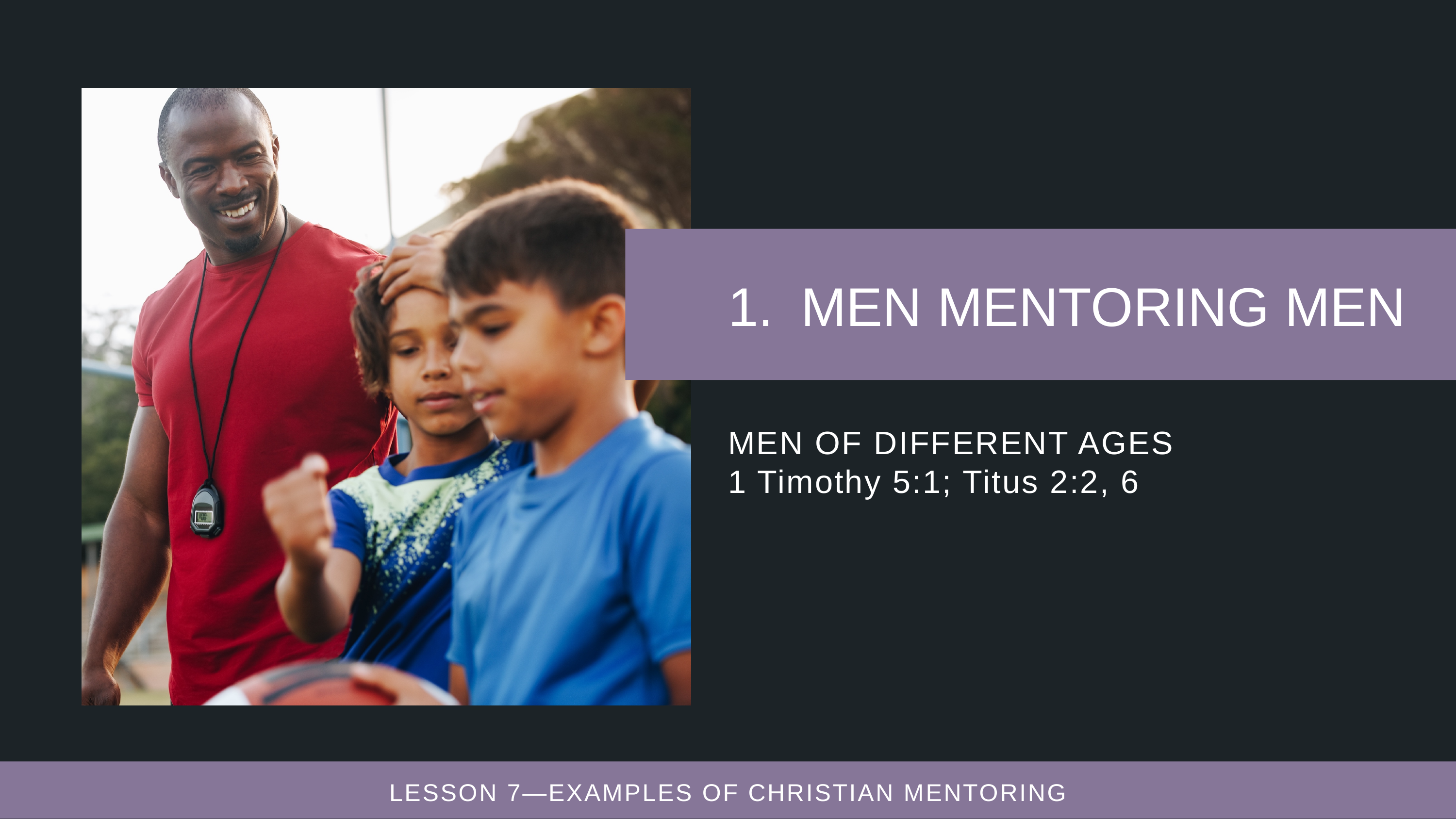

MEN OF DIFFERENT AGES
1 Timothy 5:1; Titus 2:2, 6